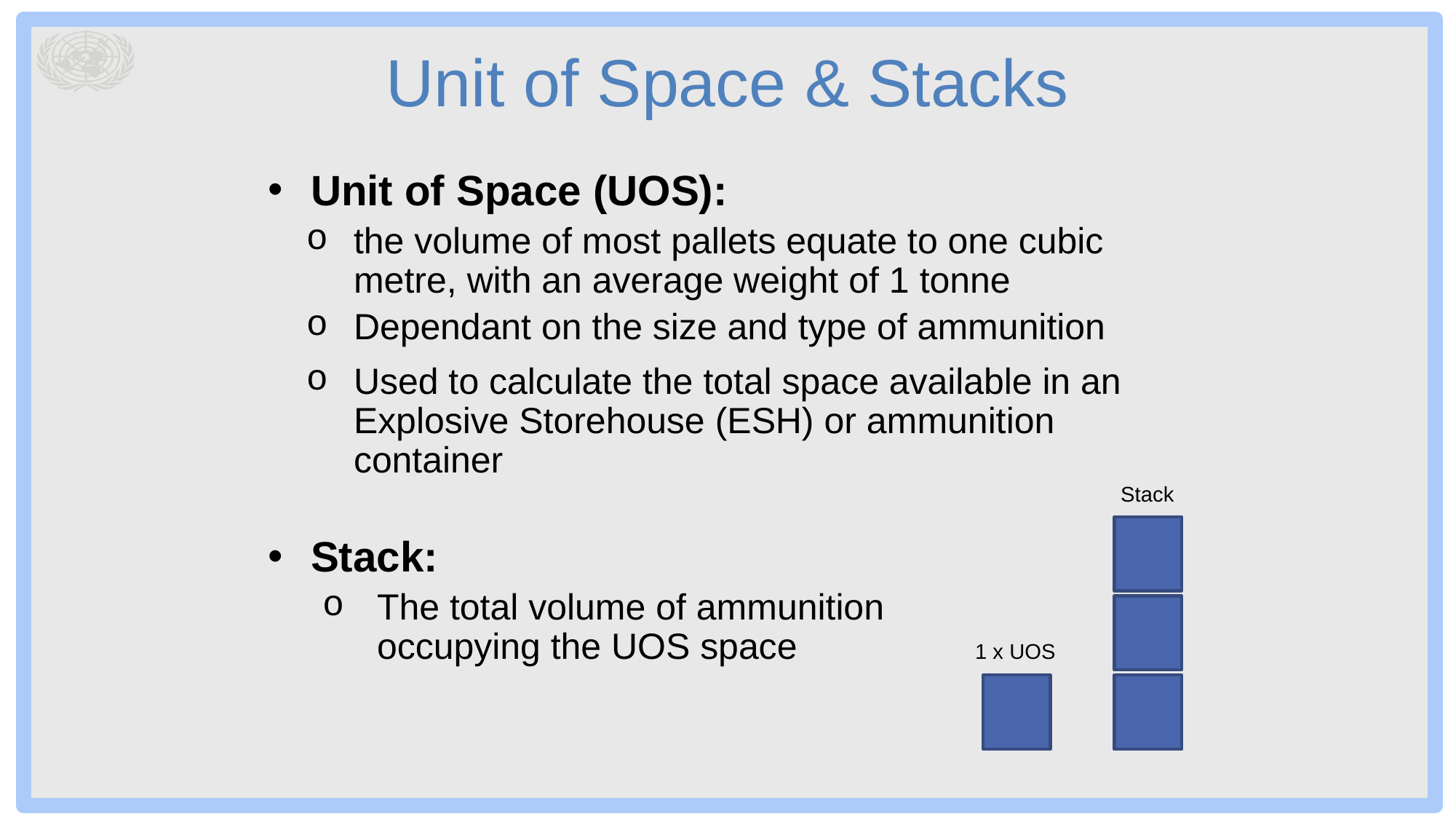

# Unit of Space & Stacks
Unit of Space (UOS):
the volume of most pallets equate to one cubic metre, with an average weight of 1 tonne
Dependant on the size and type of ammunition
Used to calculate the total space available in an Explosive Storehouse (ESH) or ammunition container
Stack:
The total volume of ammunition
occupying the UOS space

Stack

1 x UOS